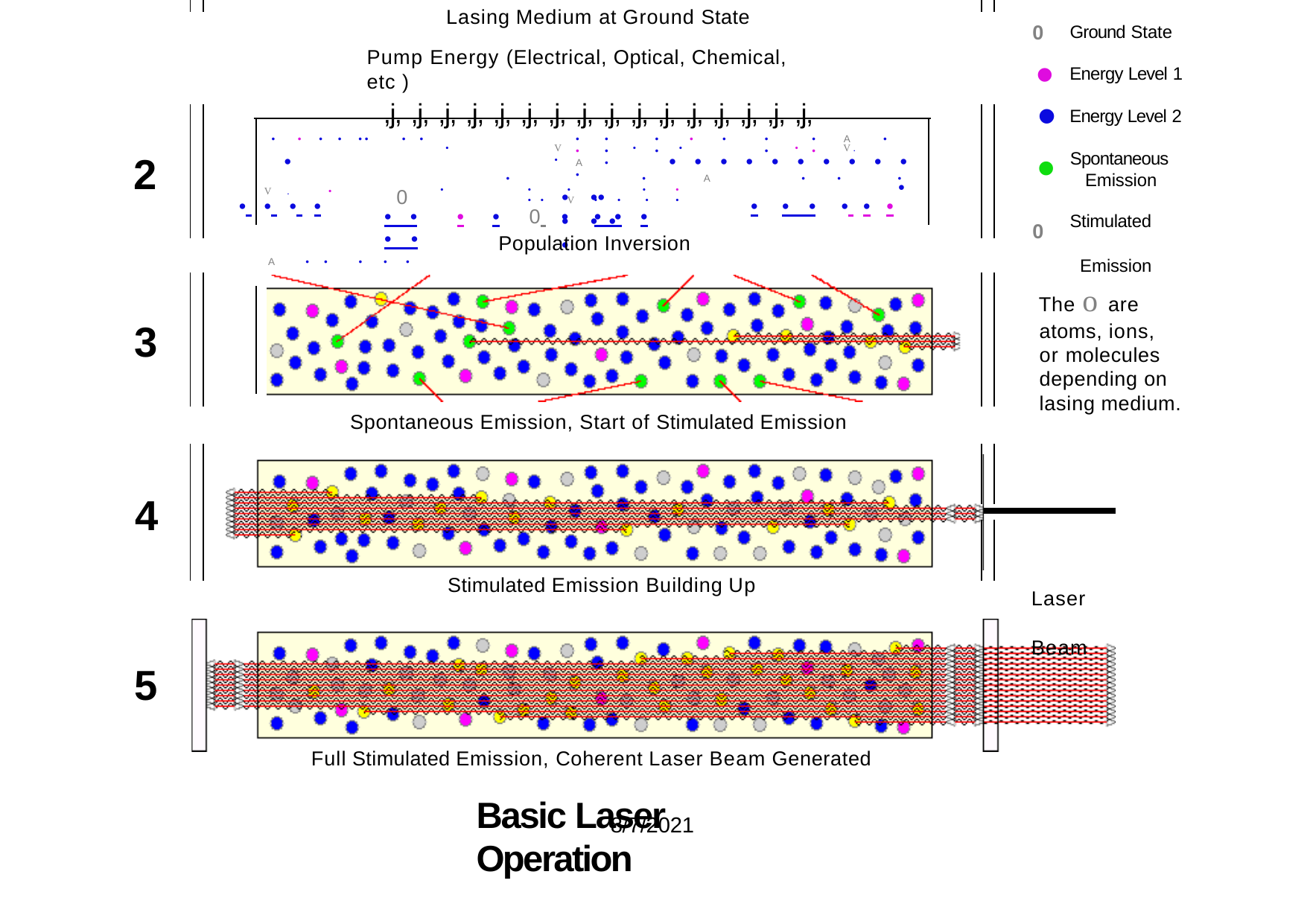

Lasing Medium at Ground State
Pump Energy (Electrical, Optical, Chemical, etc )
,j, ,j, ,j, ,j, ,j, ,j, ,j, ,j, ,j, ,j, ,j, ,j, ,j, ,j, ,j, ,j,
0
Ground State
•
Energy Level 1
•
Energy Level 2

•
•      •	•	•	•	•	A	•	•
0	•	••	•	•  •	•
A • •	• • •
•	•	•      •	• •
•	•	•	•
•	•
•	A	•	•
•
V	•
•
•	•	V .
Spontaneous  Emission
2
•
••••••••••
A
•	•	•      •	•	••	V•    •	•	•
••	• • 0 • •• •	••
•	•
•	•	•
•
V.	•
• • • •
• •• • 	••
Stimulated  Emission
0
Population Inversion

The o are  atoms, ions,  or molecules  depending on  lasing medium.

3
Spontaneous Emission, Start of Stimulated Emission

4

Stimulated Emission Building Up
Laser  Beam

5
Full Stimulated Emission, Coherent Laser Beam Generated
Basic Laser Operation
8/7/2021